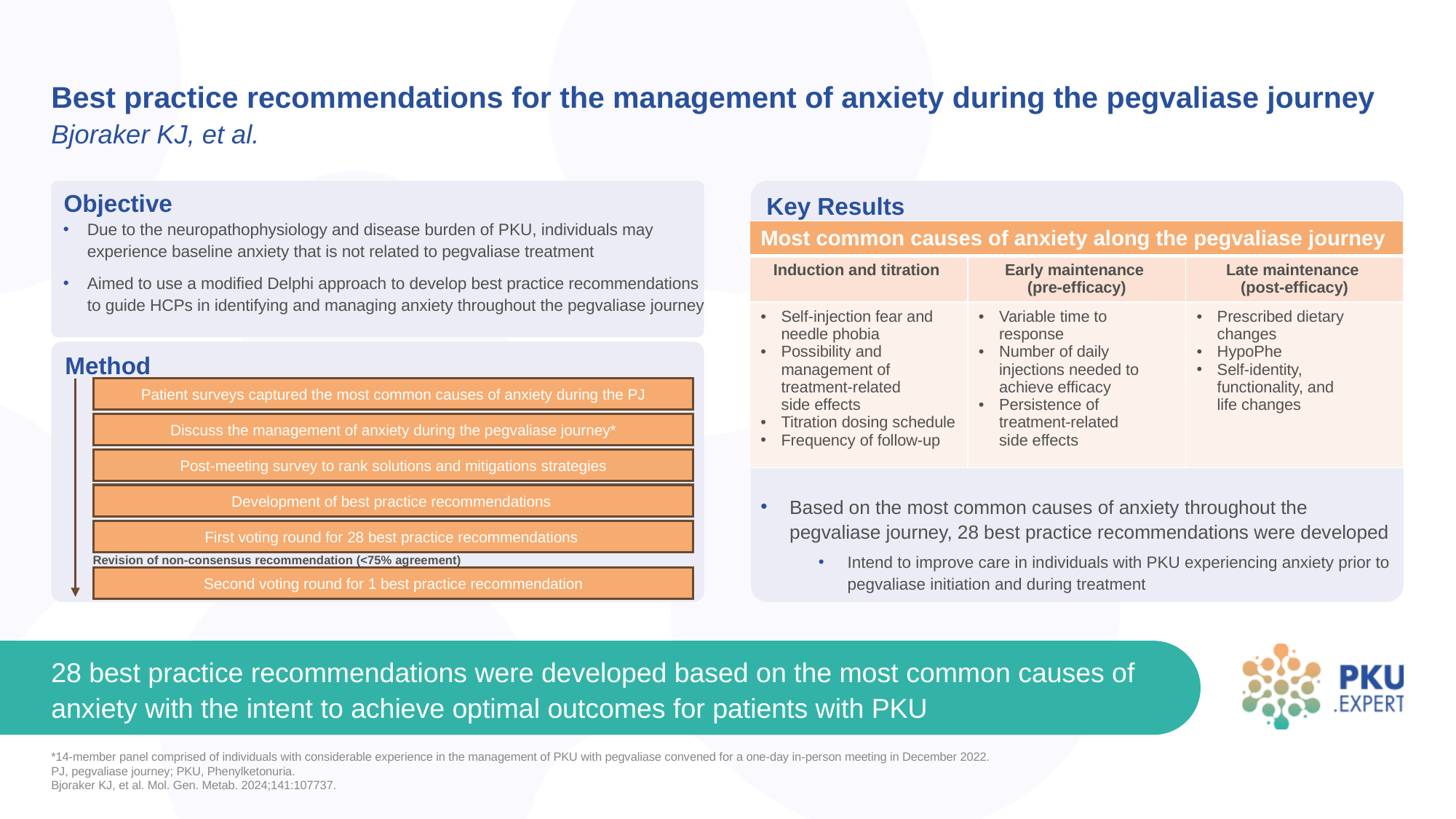

# Best practice recommendations for the management of anxiety during the pegvaliase journey Bjoraker KJ, et al.
Due to the neuropathophysiology and disease burden of PKU, individuals may experience baseline anxiety that is not related to pegvaliase treatment
Aimed to use a modified Delphi approach to develop best practice recommendations to guide HCPs in identifying and managing anxiety throughout the pegvaliase journey
| Most common causes of anxiety along the pegvaliase journey |  |  |
| --- | --- | --- |
| Induction and titration | Early maintenance (pre-efficacy) | Late maintenance (post-efficacy) |
| Self-injection fear and needle phobia Possibility and management of treatment-related side effects Titration dosing schedule Frequency of follow-up | Variable time to response Number of daily injections needed to achieve efficacy Persistence of treatment-related side effects | Prescribed dietary changes HypoPhe Self-identity, functionality, and life changes |
Patient surveys captured the most common causes of anxiety during the PJ
Discuss the management of anxiety during the pegvaliase journey*
Post-meeting survey to rank solutions and mitigations strategies
Development of best practice recommendations
Based on the most common causes of anxiety throughout the pegvaliase journey, 28 best practice recommendations were developed
Intend to improve care in individuals with PKU experiencing anxiety prior to pegvaliase initiation and during treatment

First voting round for 28 best practice recommendations
Revision of non-consensus recommendation (<75% agreement)
Second voting round for 1 best practice recommendation
28 best practice recommendations were developed based on the most common causes of anxiety with the intent to achieve optimal outcomes for patients with PKU
*14-member panel comprised of individuals with considerable experience in the management of PKU with pegvaliase convened for a one-day in-person meeting in December 2022.
PJ, pegvaliase journey; PKU, Phenylketonuria.
Bjoraker KJ, et al. Mol. Gen. Metab. 2024;141:107737.